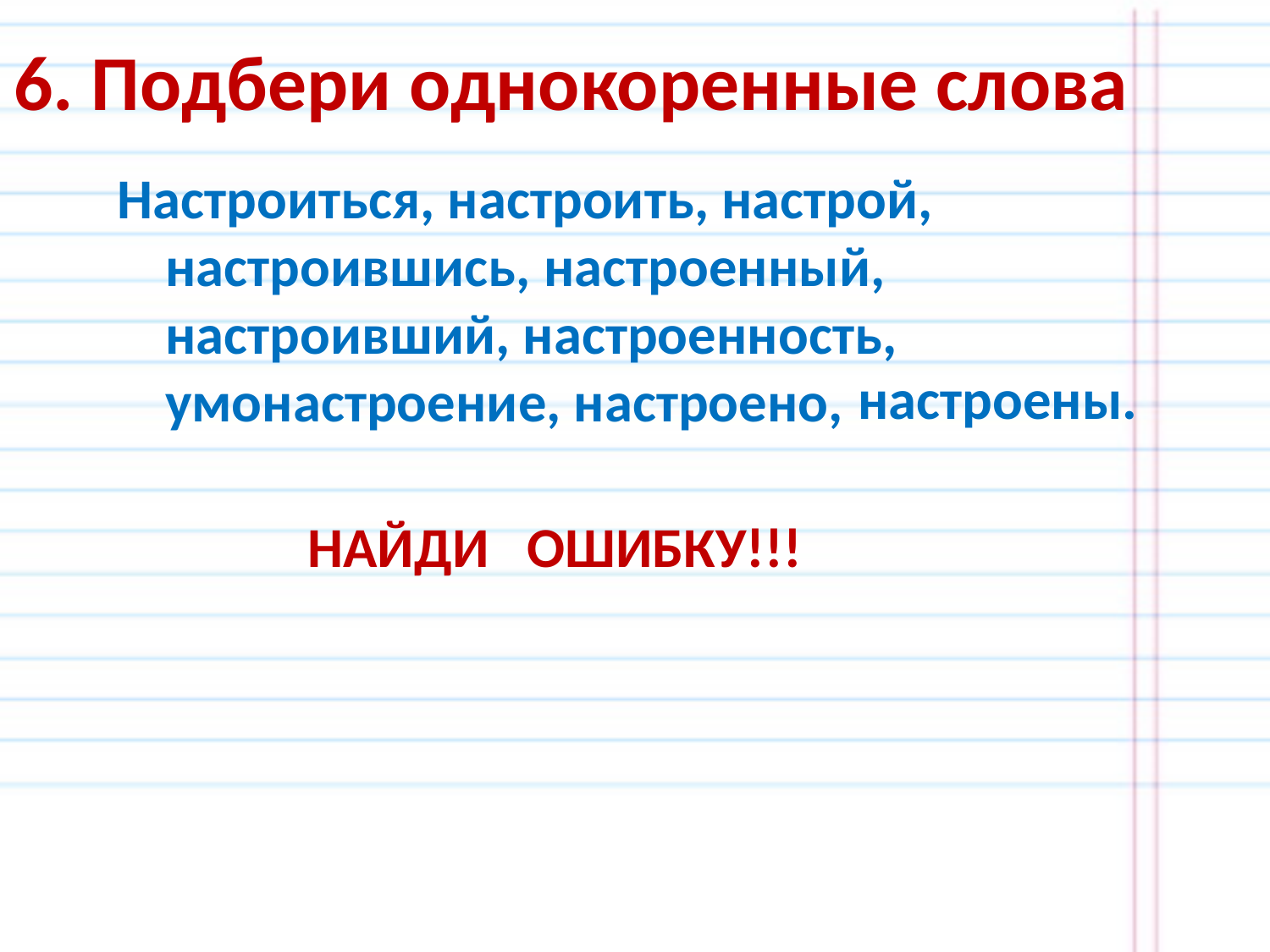

# 6. Подбери однокоренные слова
Настроиться, настроить, настрой, настроившись, настроенный, настроивший, настроенность, умонастроение, настроено,
настроены.

НАЙДИ   ОШИБКУ!!!